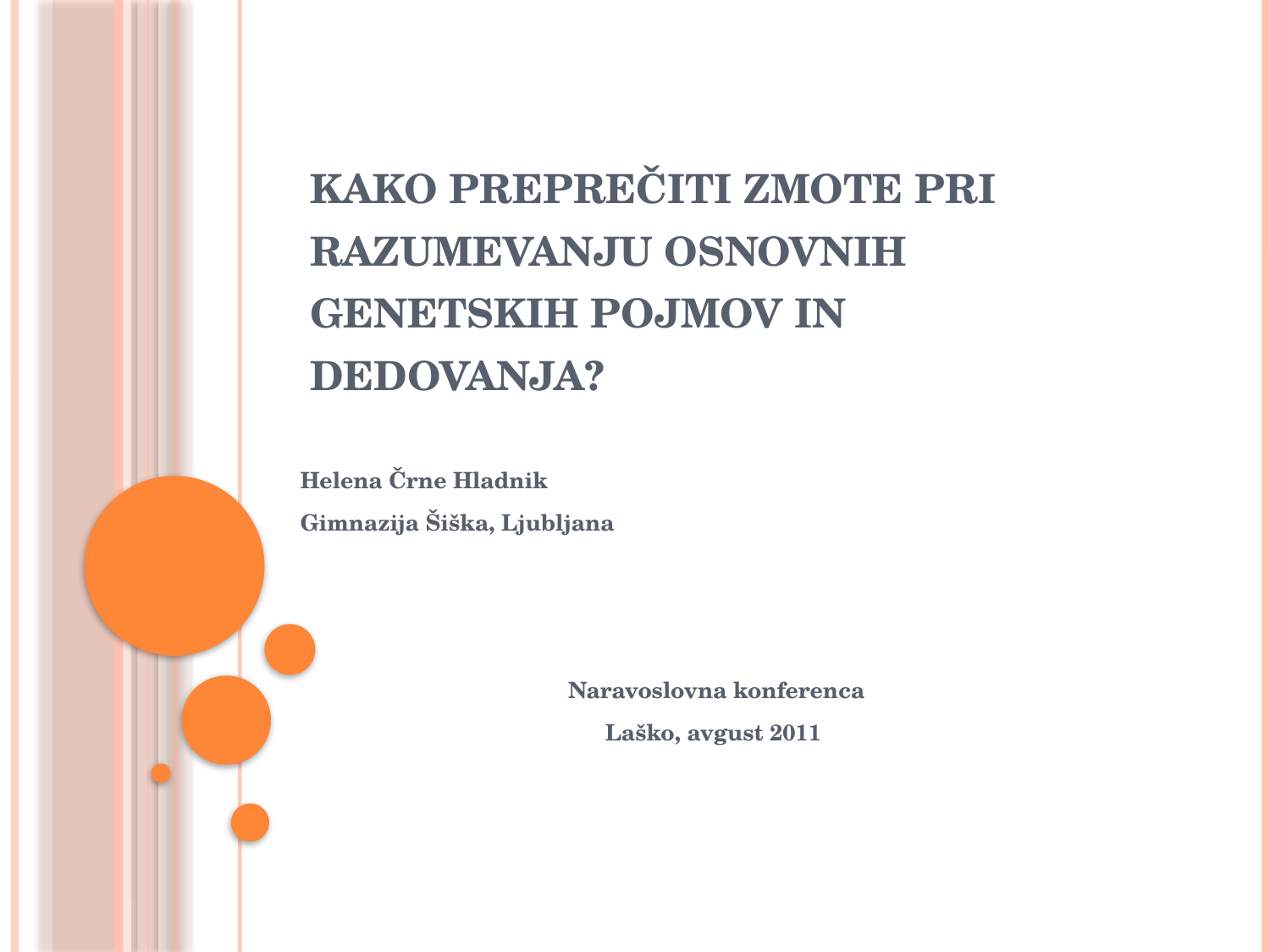

# KAKO PREPREČITI ZMOTE PRI RAZUMEVANJU OSNOVNIH GENETSKIH POJMOV IN DEDOVANJA?
Helena Črne Hladnik
Gimnazija Šiška, Ljubljana

Naravoslovna konferenca
Laško, avgust 2011